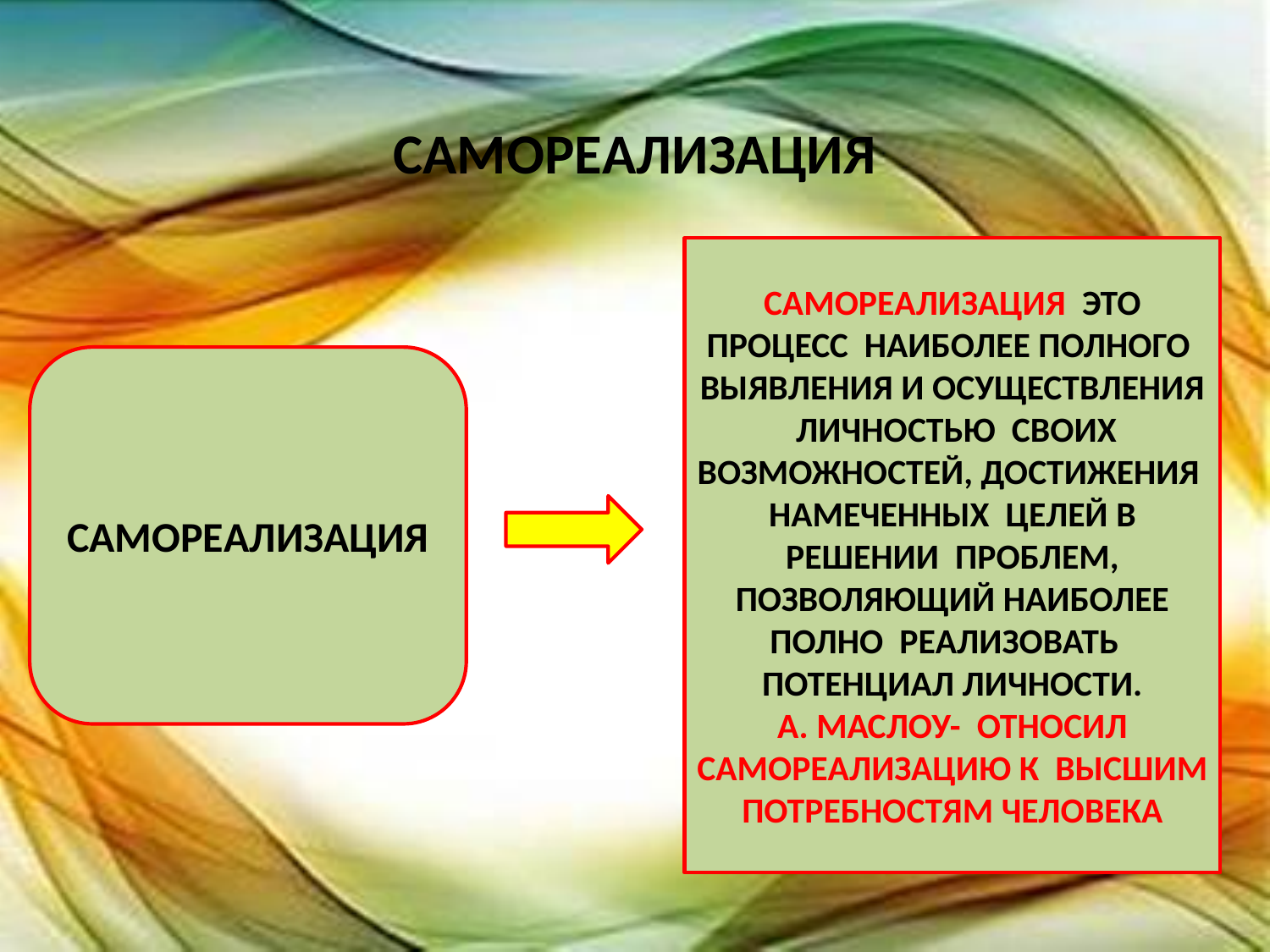

# САМОРЕАЛИЗАЦИЯ
САМОРЕАЛИЗАЦИЯ  ЭТО ПРОЦЕСС  НАИБОЛЕЕ ПОЛНОГО  ВЫЯВЛЕНИЯ И ОСУЩЕСТВЛЕНИЯ  ЛИЧНОСТЬЮ  СВОИХ ВОЗМОЖНОСТЕЙ, ДОСТИЖЕНИЯ  НАМЕЧЕННЫХ  ЦЕЛЕЙ В РЕШЕНИИ  ПРОБЛЕМ, ПОЗВОЛЯЮЩИЙ НАИБОЛЕЕ ПОЛНО  РЕАЛИЗОВАТЬ   ПОТЕНЦИАЛ ЛИЧНОСТИ.
А. МАСЛОУ-  ОТНОСИЛ САМОРЕАЛИЗАЦИЮ К  ВЫСШИМ
ПОТРЕБНОСТЯМ ЧЕЛОВЕКА
САМОРЕАЛИЗАЦИЯ